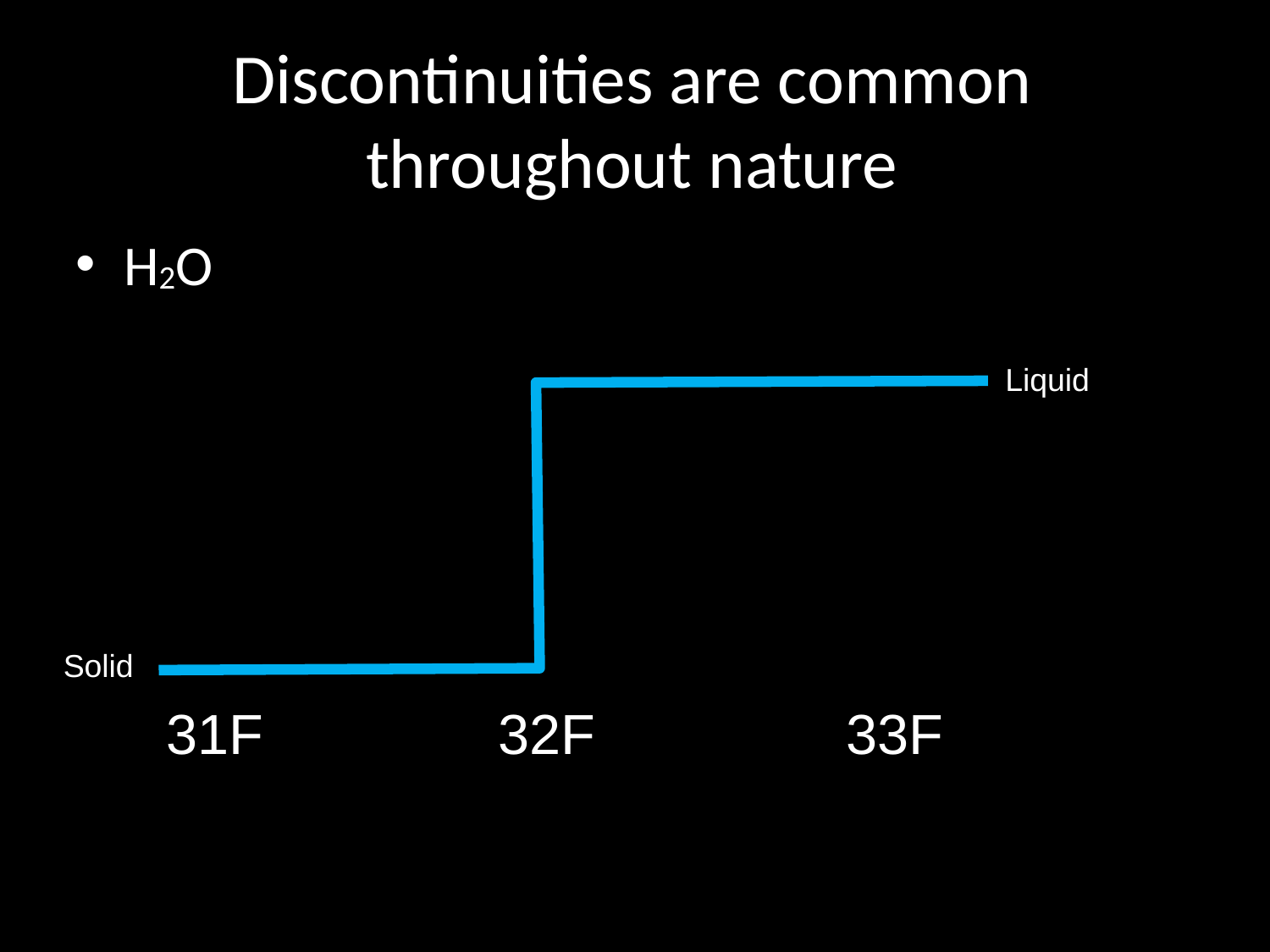

# Discontinuities are common throughout nature
H2O
Liquid

31F		     32F	           33F
Solid